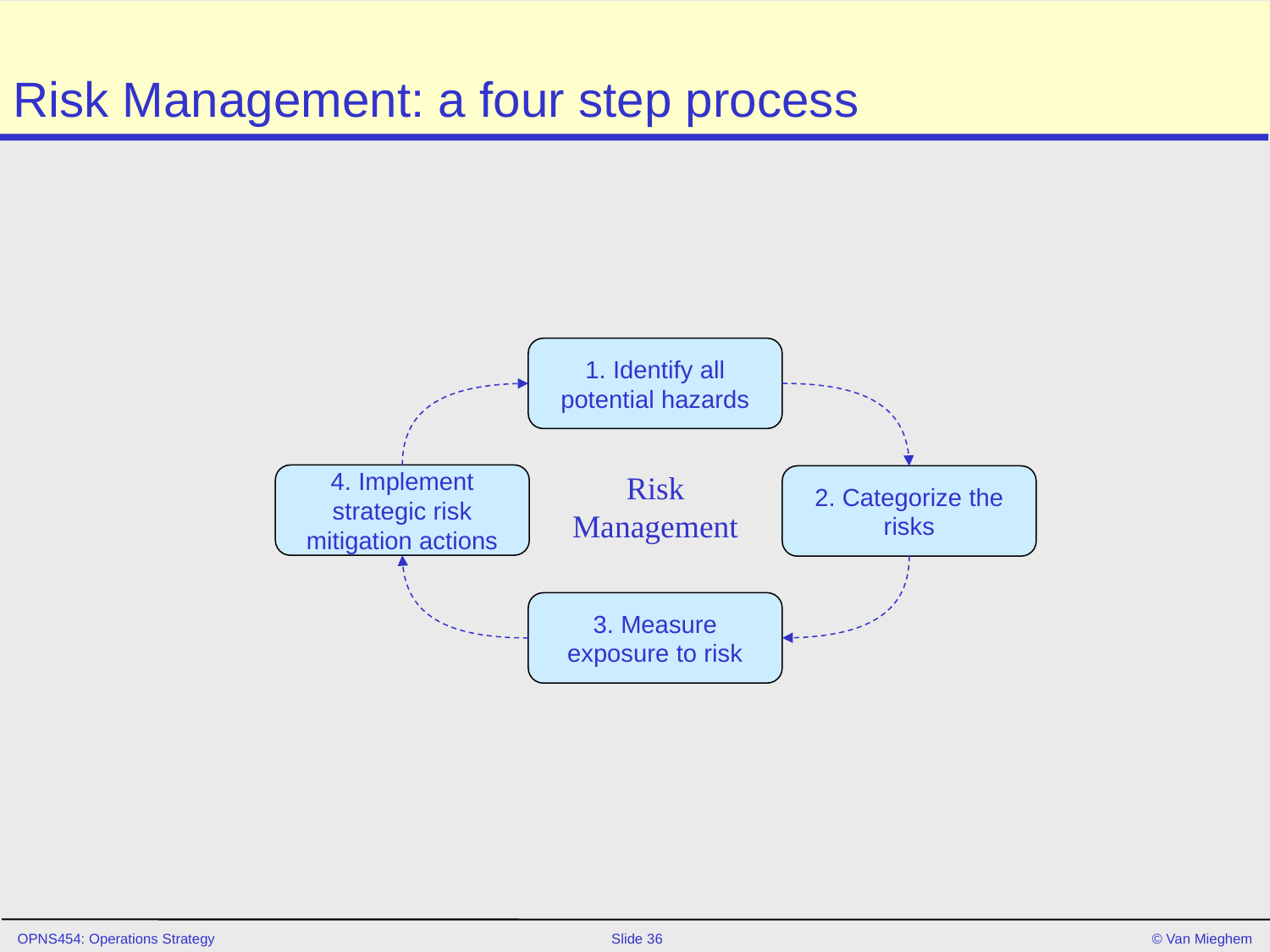

# Risk Management: a four step process
Risk
Management
1. Identify all potential hazards
4. Implement strategic risk mitigation actions
2. Categorize the risks
3. Measure exposure to risk